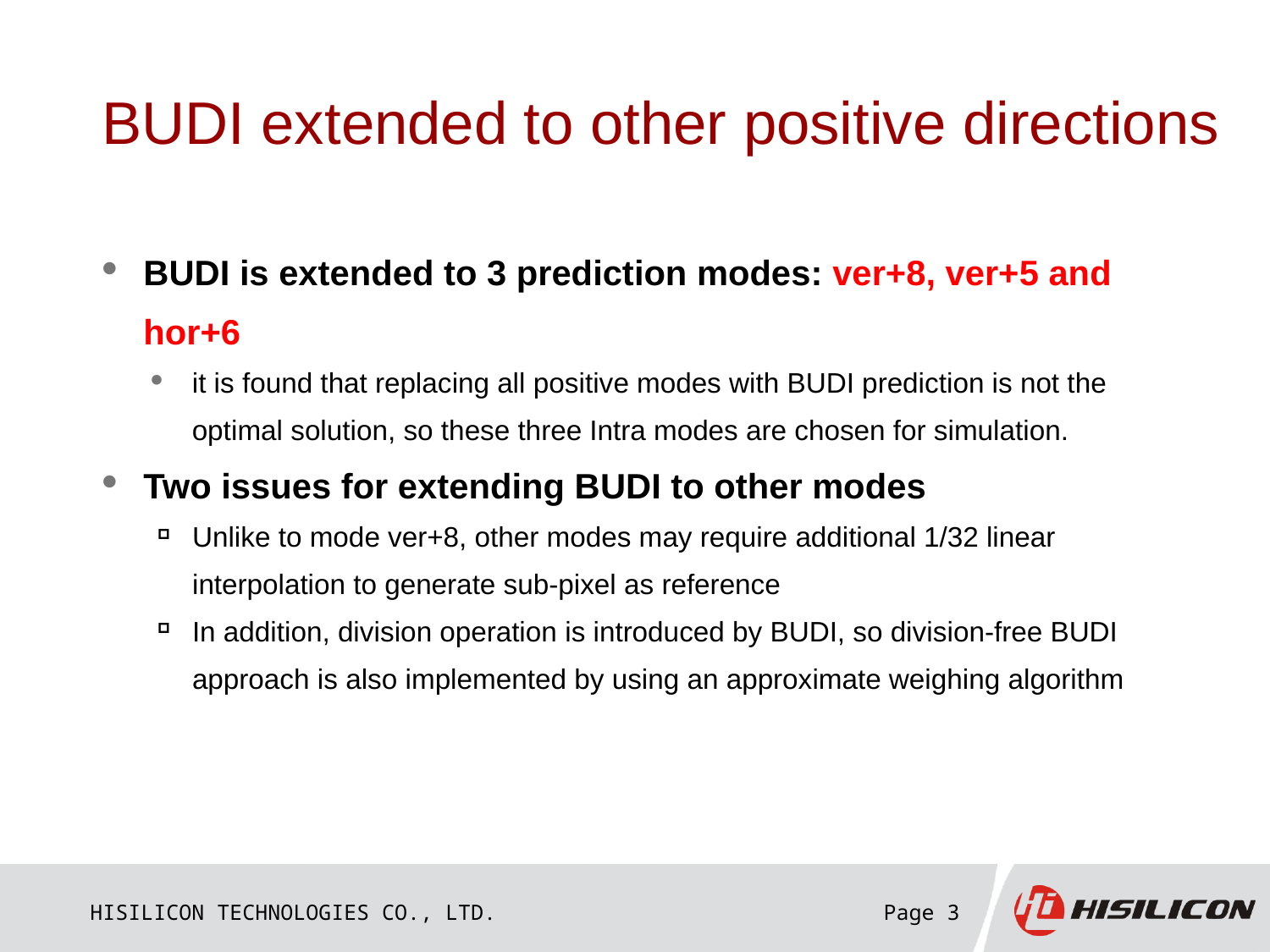

# BUDI extended to other positive directions
BUDI is extended to 3 prediction modes: ver+8, ver+5 and hor+6
it is found that replacing all positive modes with BUDI prediction is not the optimal solution, so these three Intra modes are chosen for simulation.
Two issues for extending BUDI to other modes
Unlike to mode ver+8, other modes may require additional 1/32 linear interpolation to generate sub-pixel as reference
In addition, division operation is introduced by BUDI, so division-free BUDI approach is also implemented by using an approximate weighing algorithm
Page 3